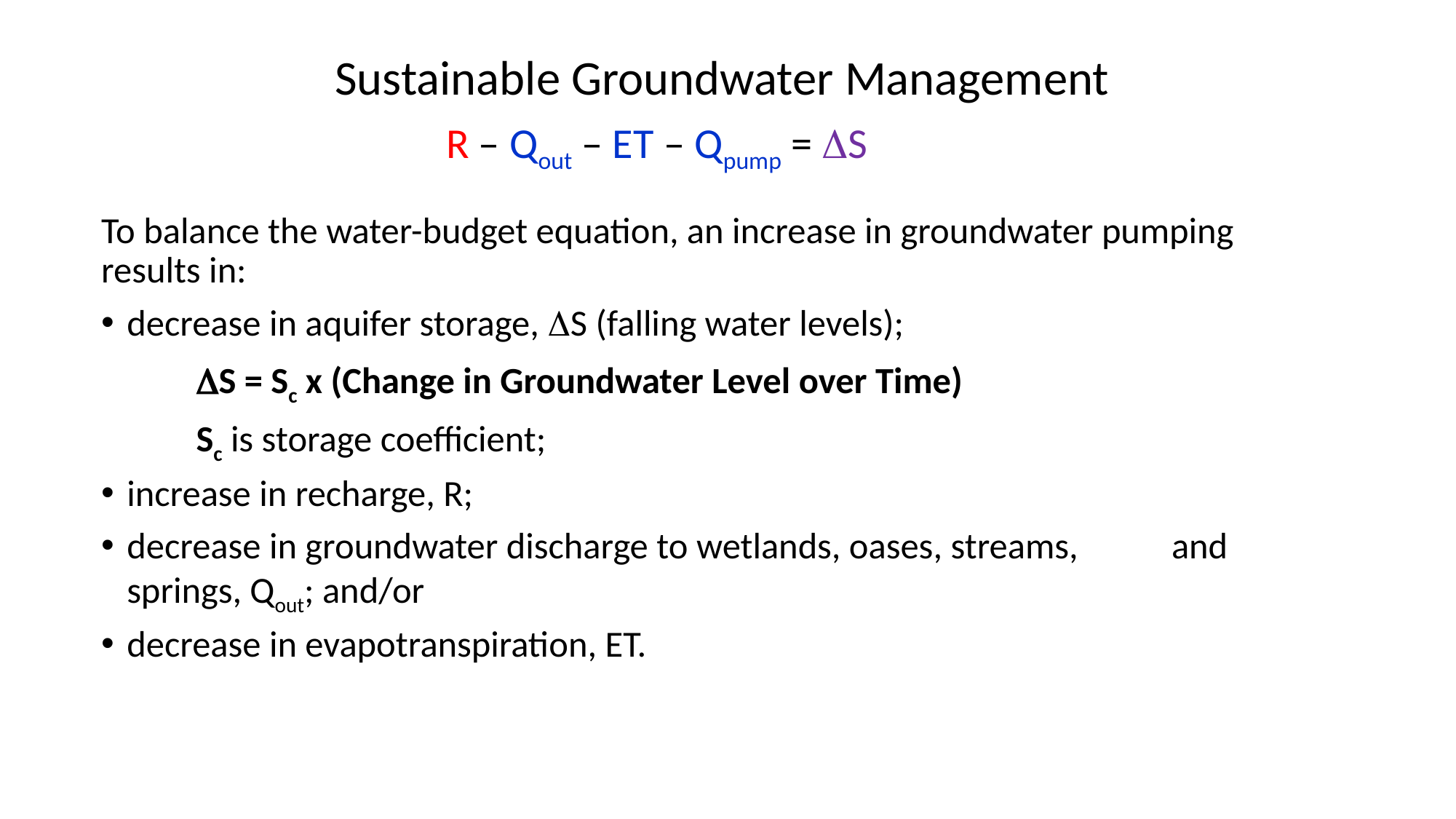

# Sustainable Groundwater Management
R – Qout – ET – Qpump = ΔS

To balance the water-budget equation, an increase in groundwater pumping results in:
	decrease in aquifer storage, ΔS (falling water levels);
		ΔS = Sc x (Change in Groundwater Level over Time)
		Sc is storage coefficient;
	increase in recharge, R;
	decrease in groundwater discharge to wetlands, oases, streams, 			and springs, Qout; and/or
	decrease in evapotranspiration, ET.